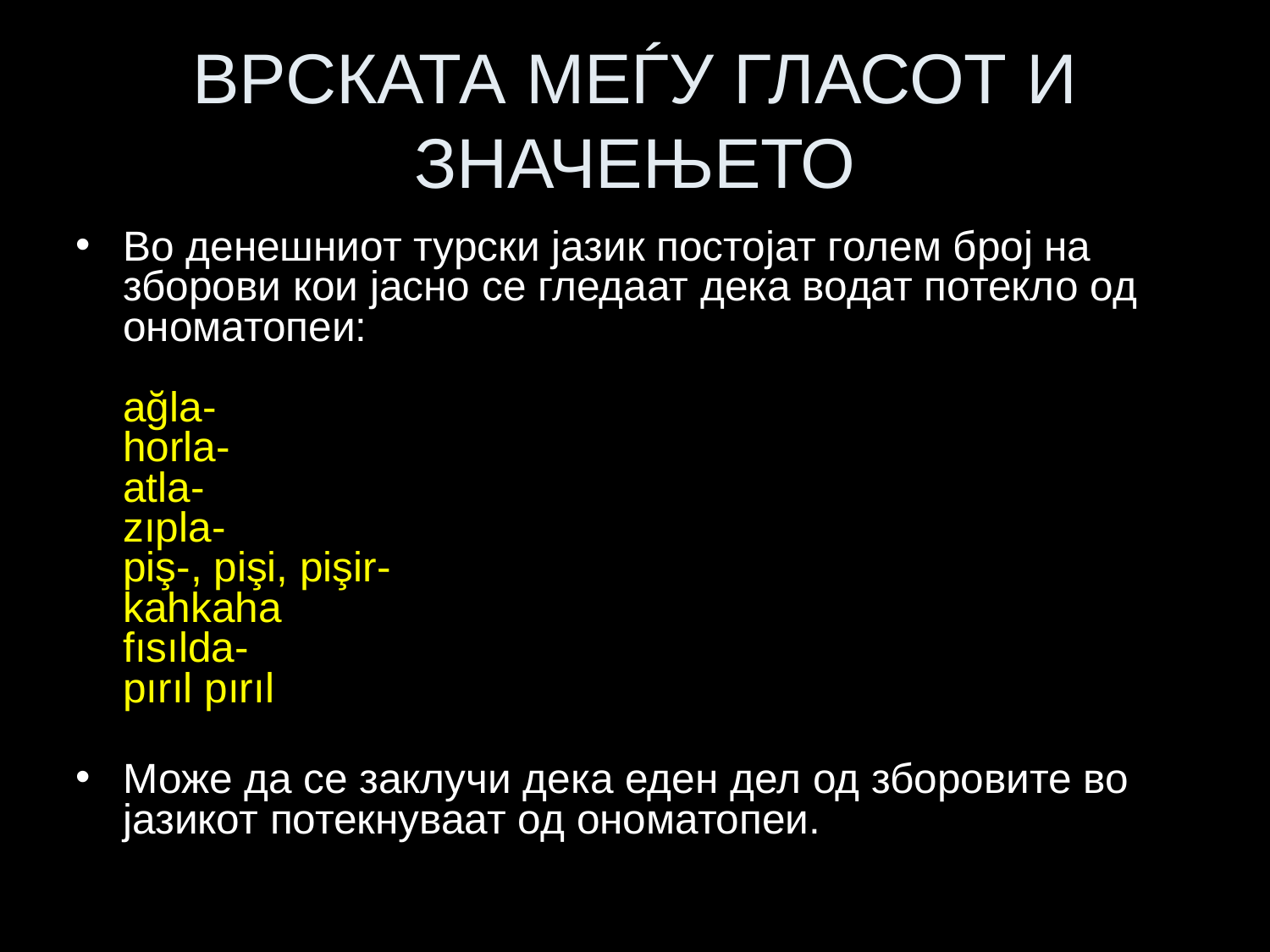

# ВРСКАТА МЕЃУ ГЛАСОТ И ЗНАЧЕЊЕТО
Во денешниот турски јазик постојат голем број на зборови кои јасно се гледаат дека водат потекло од ономатопеи:
ağla-
horla-
atla-
zıpla-
piş-, pişi, pişir-
kahkaha
fısılda-
pırıl pırıl
Може да се заклучи дека еден дел од зборовите во јазикот потекнуваат од ономатопеи.